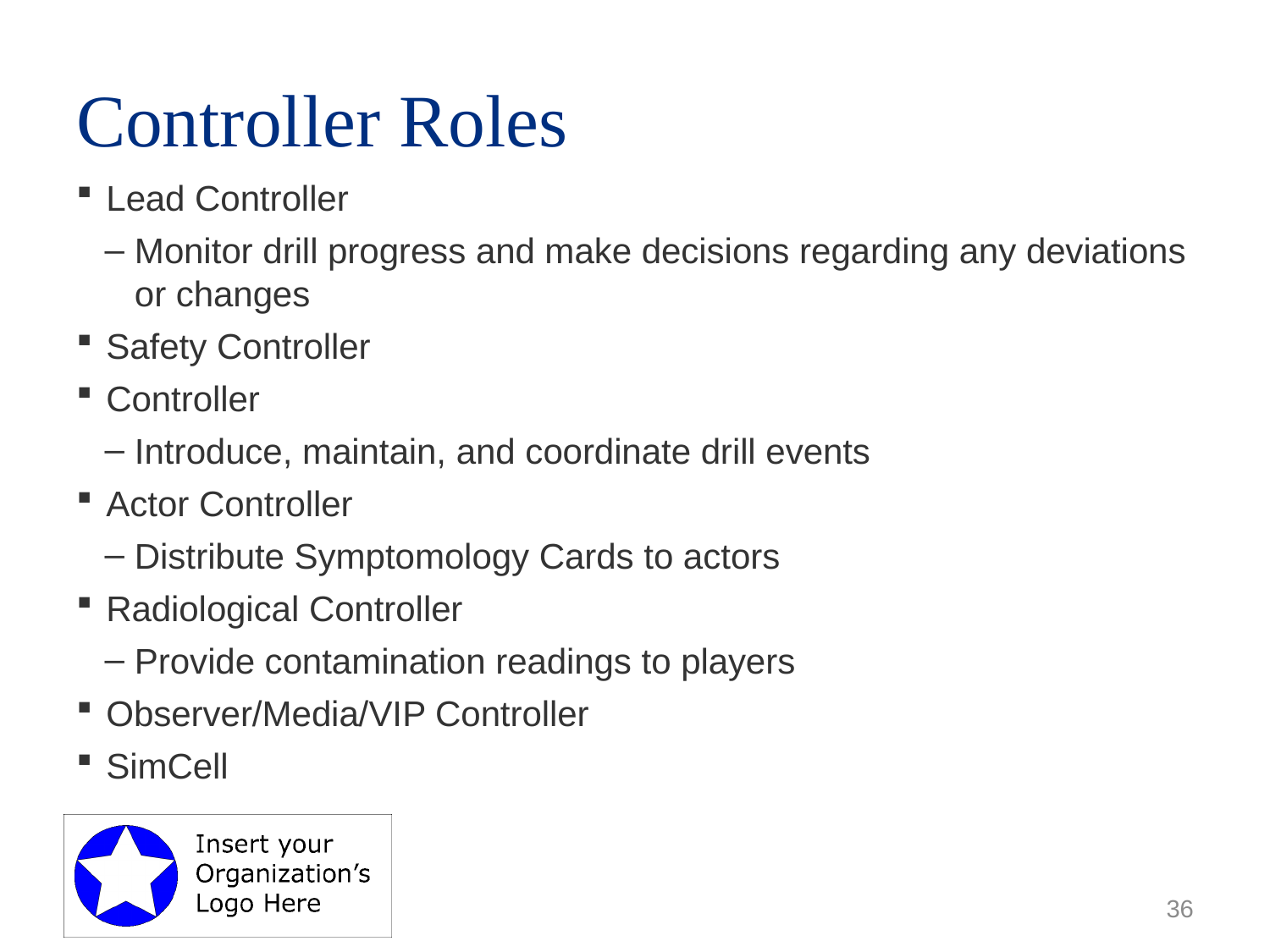

# Controller Roles
Lead Controller
Monitor drill progress and make decisions regarding any deviations or changes
Safety Controller
Controller
Introduce, maintain, and coordinate drill events
Actor Controller
Distribute Symptomology Cards to actors
Radiological Controller
Provide contamination readings to players
Observer/Media/VIP Controller
SimCell

36